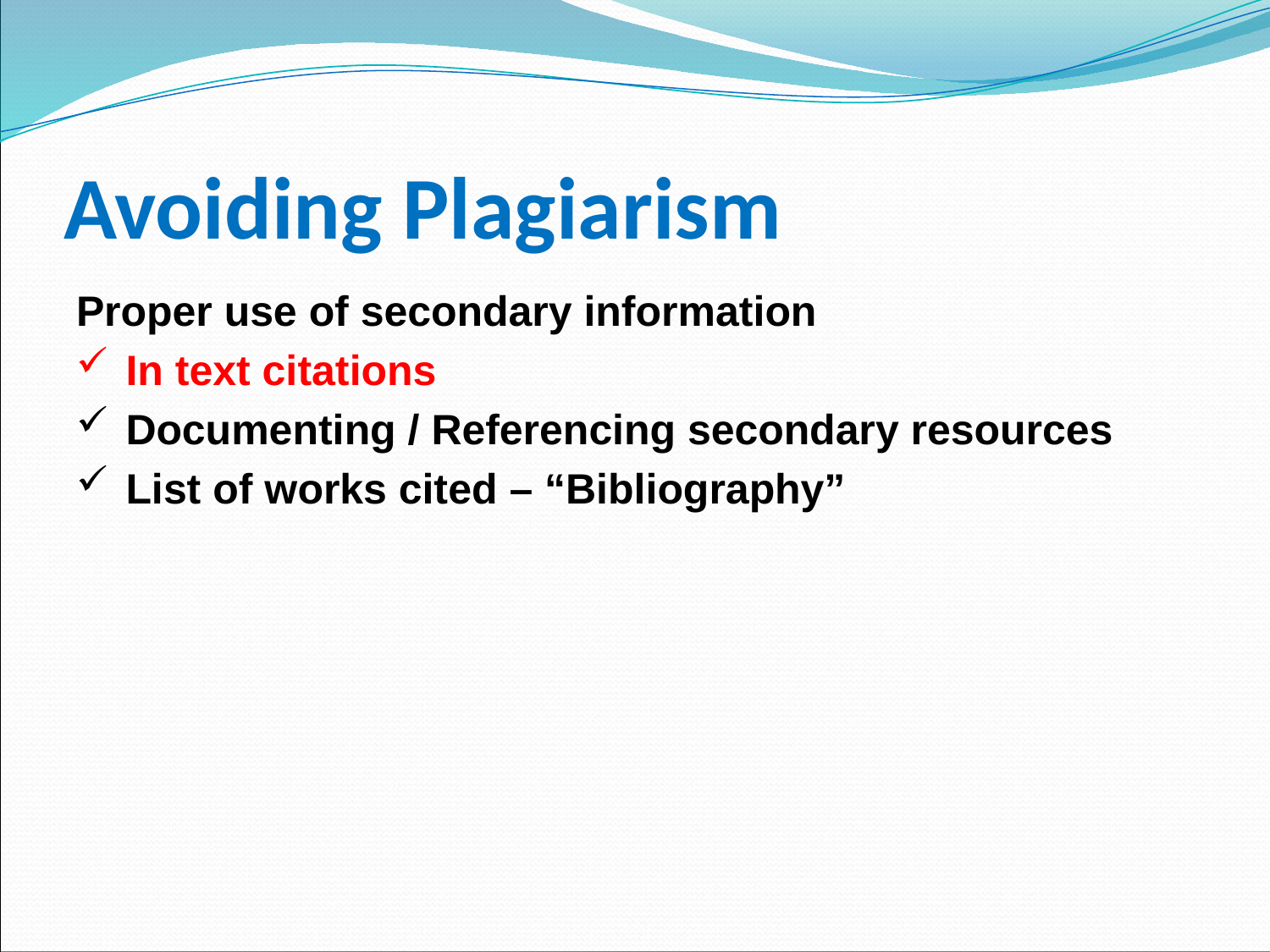

# Avoiding Plagiarism
Proper use of secondary information
In text citations
Documenting / Referencing secondary resources
List of works cited – “Bibliography”